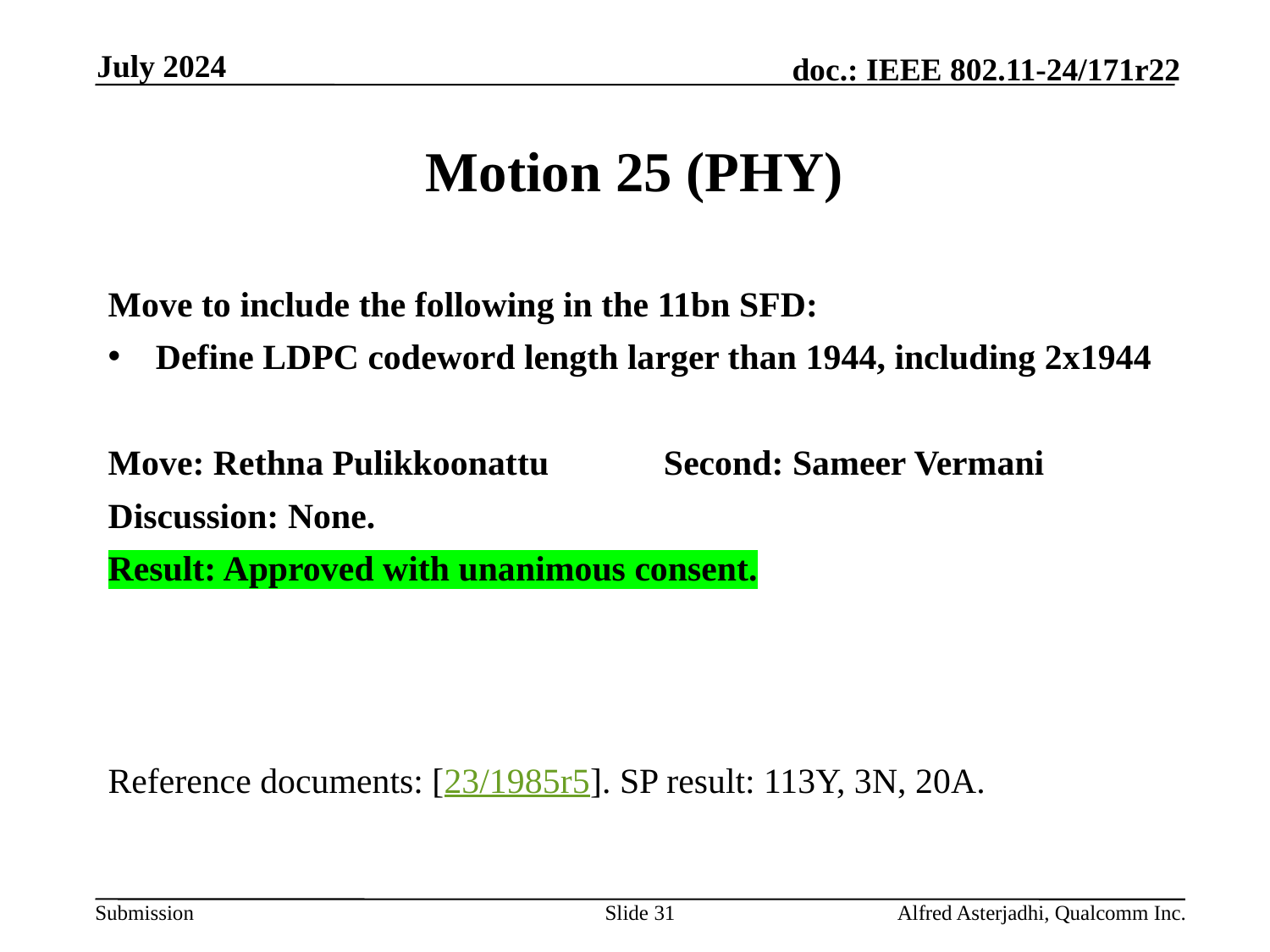

July 2024
# Motion 25 (PHY)
Move to include the following in the 11bn SFD:
Define LDPC codeword length larger than 1944, including 2x1944

Move: Rethna Pulikkoonattu 	Second: Sameer Vermani
Discussion: None.
Result: Approved with unanimous consent.

Reference documents: [23/1985r5]. SP result: 113Y, 3N, 20A.

Slide 31
Alfred Asterjadhi, Qualcomm Inc.